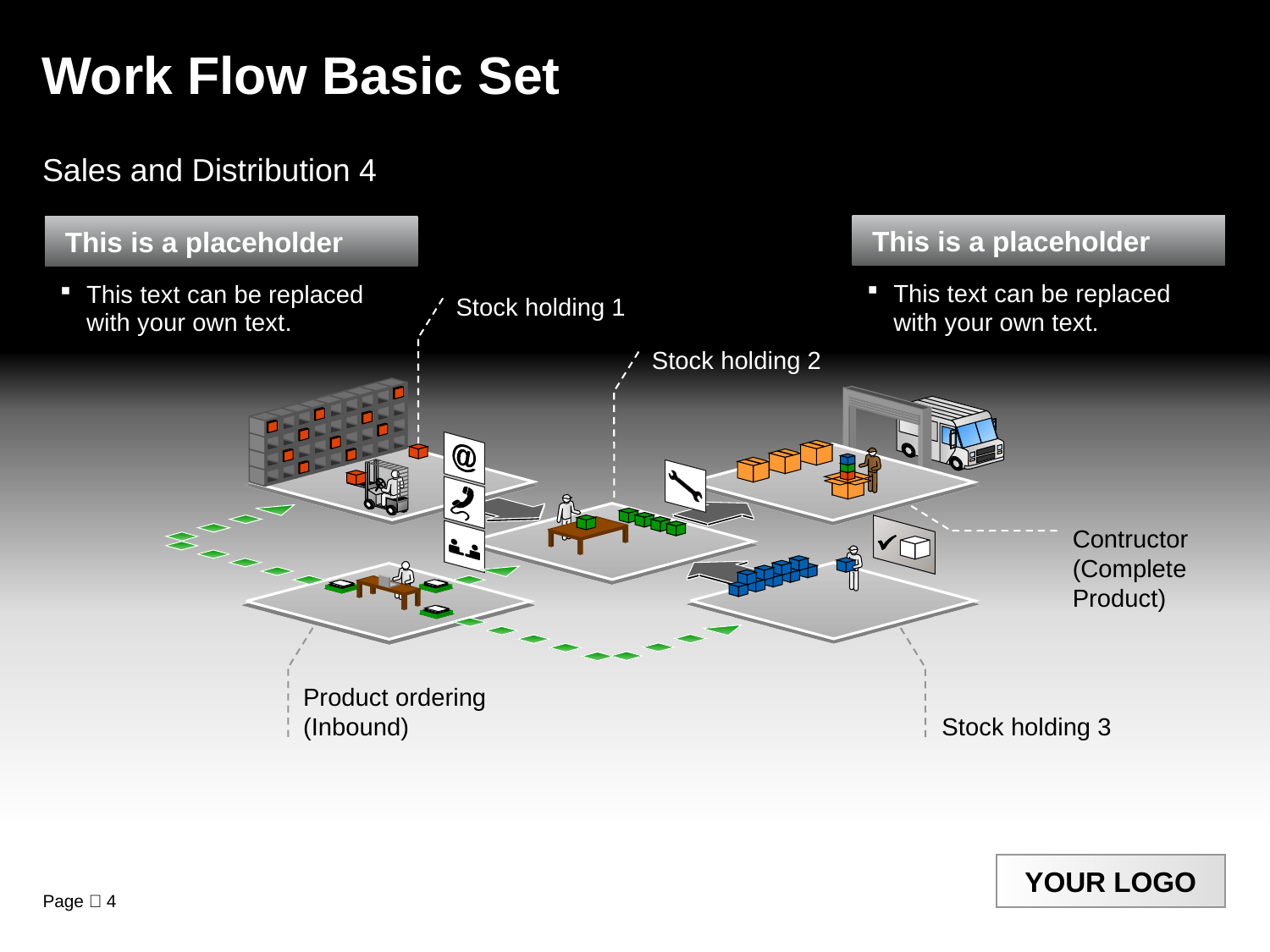

Work Flow Basic Set
Sales and Distribution 4
This is a placeholder
This text can be replaced with your own text.
This is a placeholder
This text can be replaced with your own text.
Stock holding 1

Stock holding 2

Contructor
(Complete
Product)

Product ordering
(Inbound)

Stock holding 3